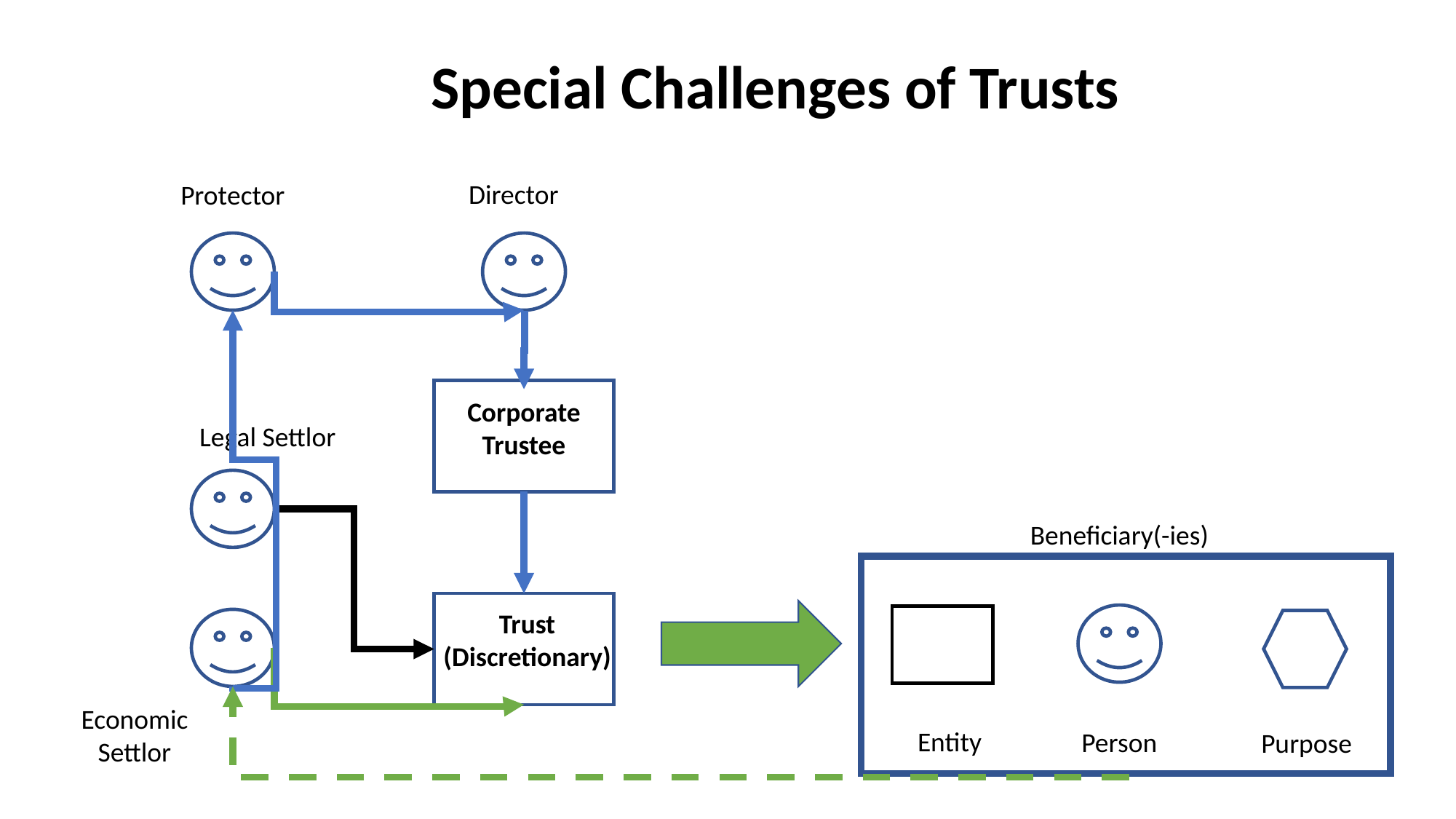

Special Challenges of Trusts
Director
Protector

Corporate Trustee
Legal Settlor

Beneficiary(-ies)

Trust (Discretionary)

Economic Settlor
Entity
Person
Purpose